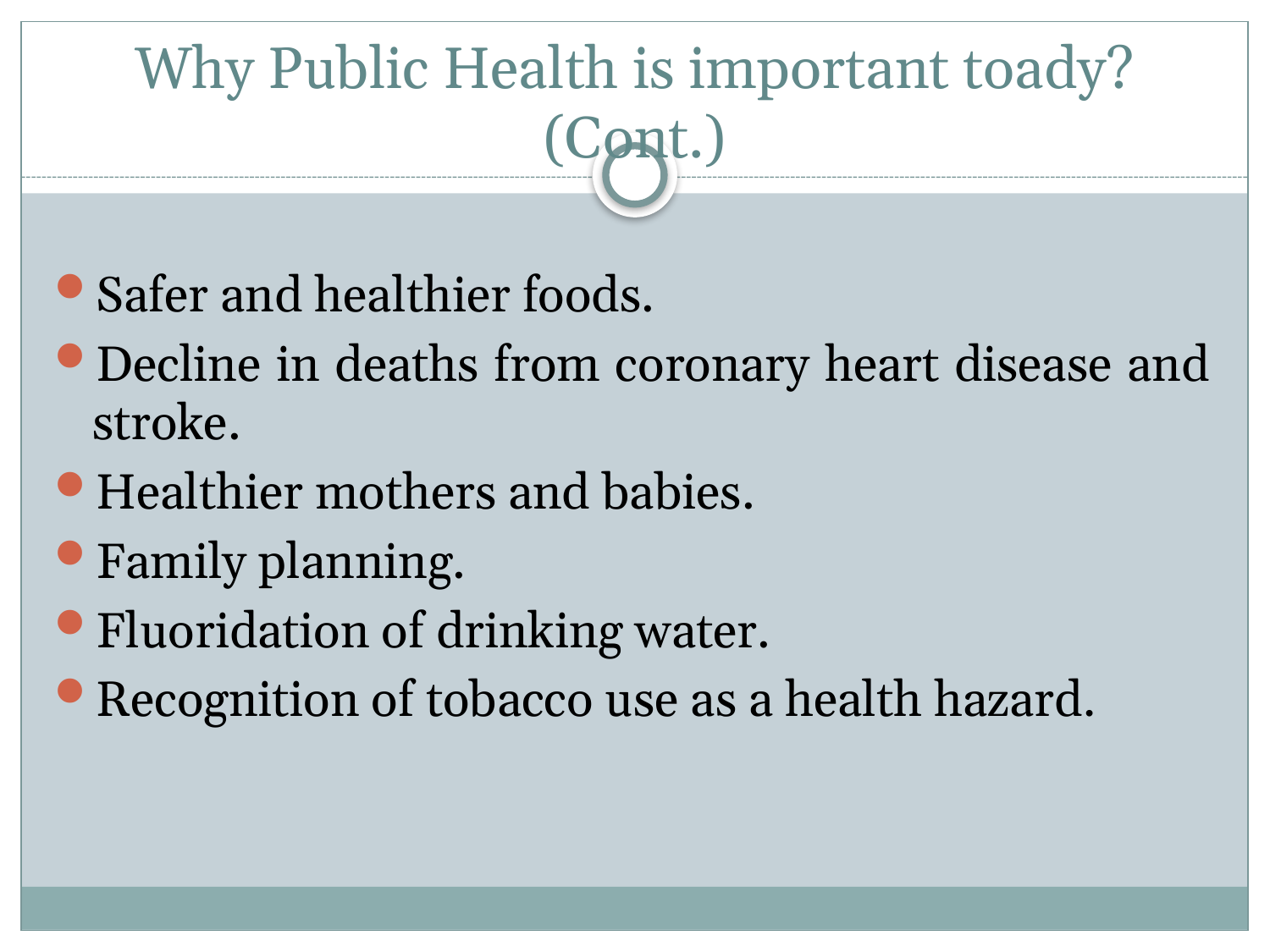

# Why Public Health is important toady? (Cont.)
Safer and healthier foods.
Decline in deaths from coronary heart disease and stroke.
Healthier mothers and babies.
Family planning.
Fluoridation of drinking water.
Recognition of tobacco use as a health hazard.